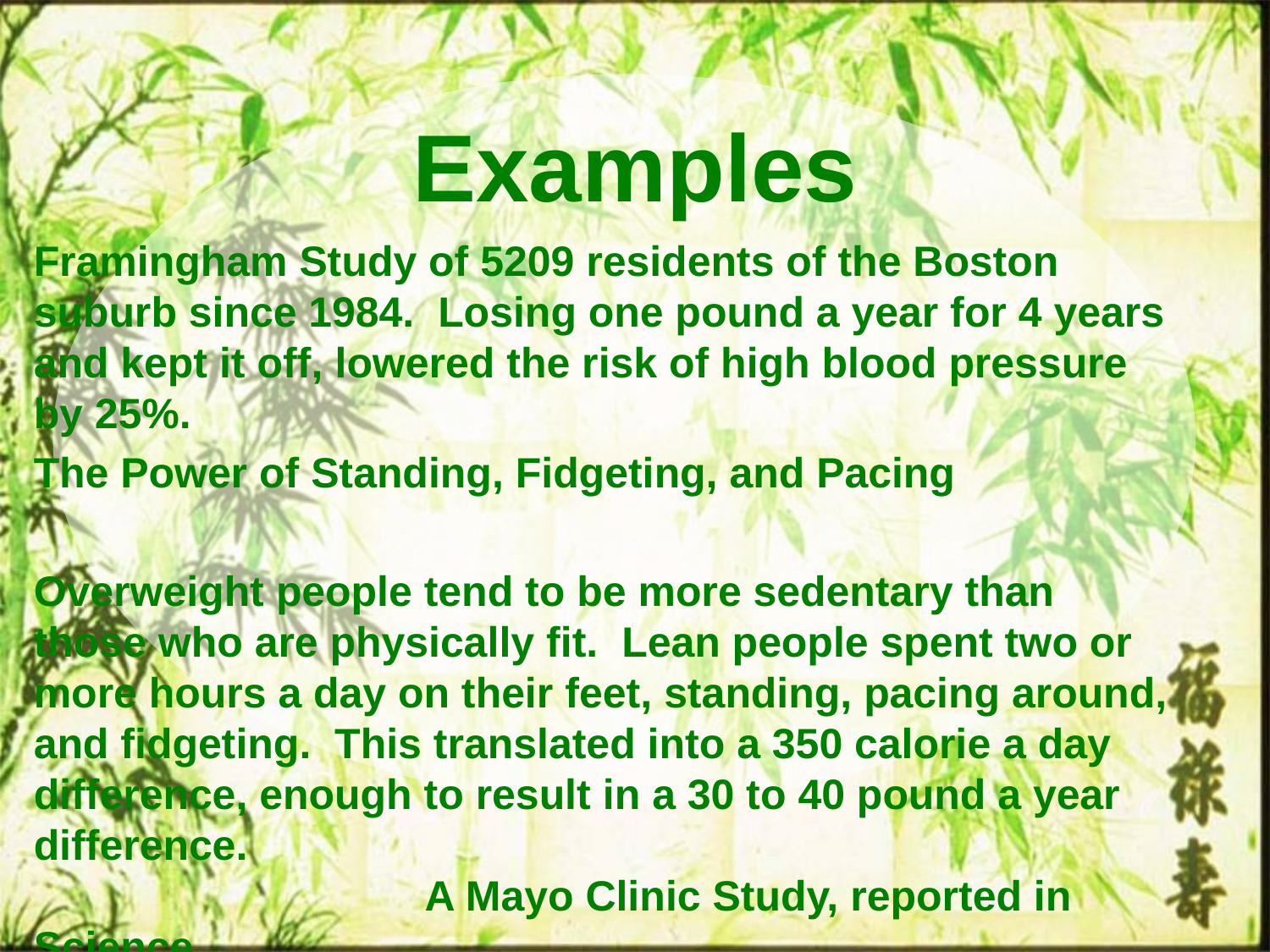

Examples
Framingham Study of 5209 residents of the Boston suburb since 1984.  Losing one pound a year for 4 years and kept it off, lowered the risk of high blood pressure by 25%.
The Power of Standing, Fidgeting, and Pacing

Overweight people tend to be more sedentary than those who are physically fit.  Lean people spent two or more hours a day on their feet, standing, pacing around, and fidgeting.  This translated into a 350 calorie a day difference, enough to result in a 30 to 40 pound a year difference.
			 A Mayo Clinic Study, reported in Science